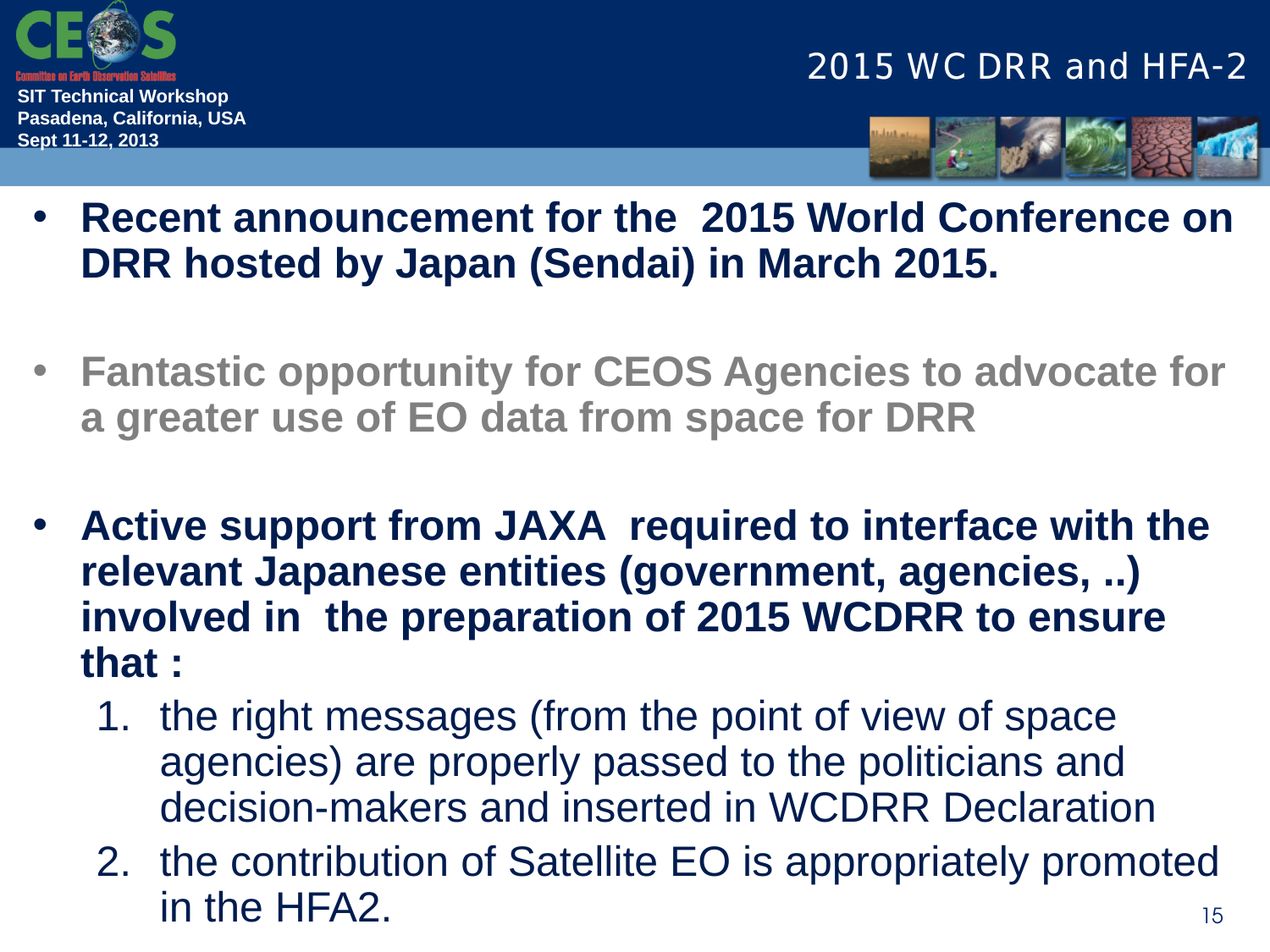

2015 WC DRR and HFA-2
Recent announcement for the  2015 World Conference on DRR hosted by Japan (Sendai) in March 2015.

Fantastic opportunity for CEOS Agencies to advocate for a greater use of EO data from space for DRR

Active support from JAXA  required to interface with the relevant Japanese entities (government, agencies, ..) involved in  the preparation of 2015 WCDRR to ensure that :
the right messages (from the point of view of space agencies) are properly passed to the politicians and decision-makers and inserted in WCDRR Declaration
the contribution of Satellite EO is appropriately promoted in the HFA2.

15